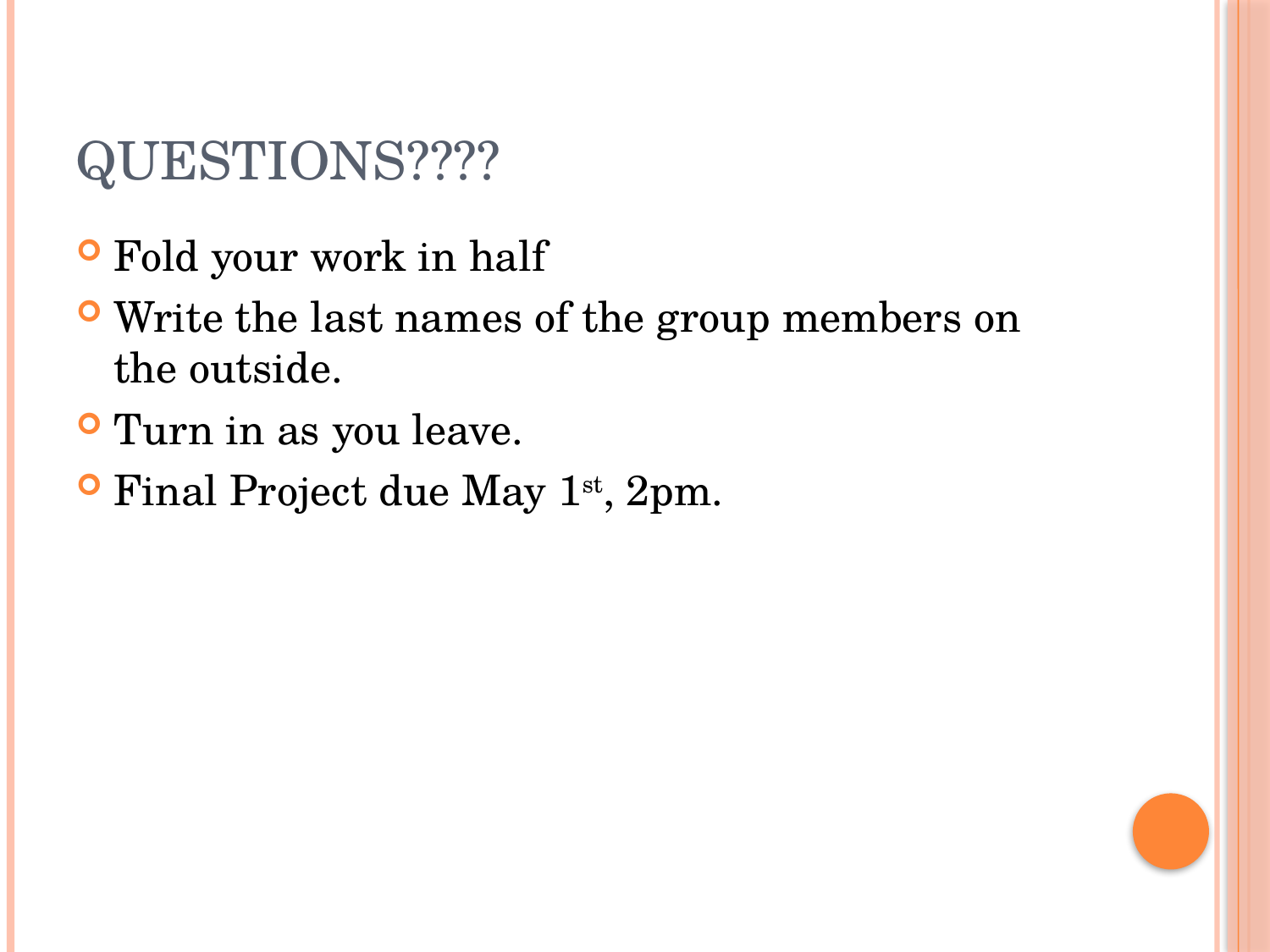

# QUESTIONS????
Fold your work in half
Write the last names of the group members on the outside.
Turn in as you leave.
Final Project due May 1st, 2pm.